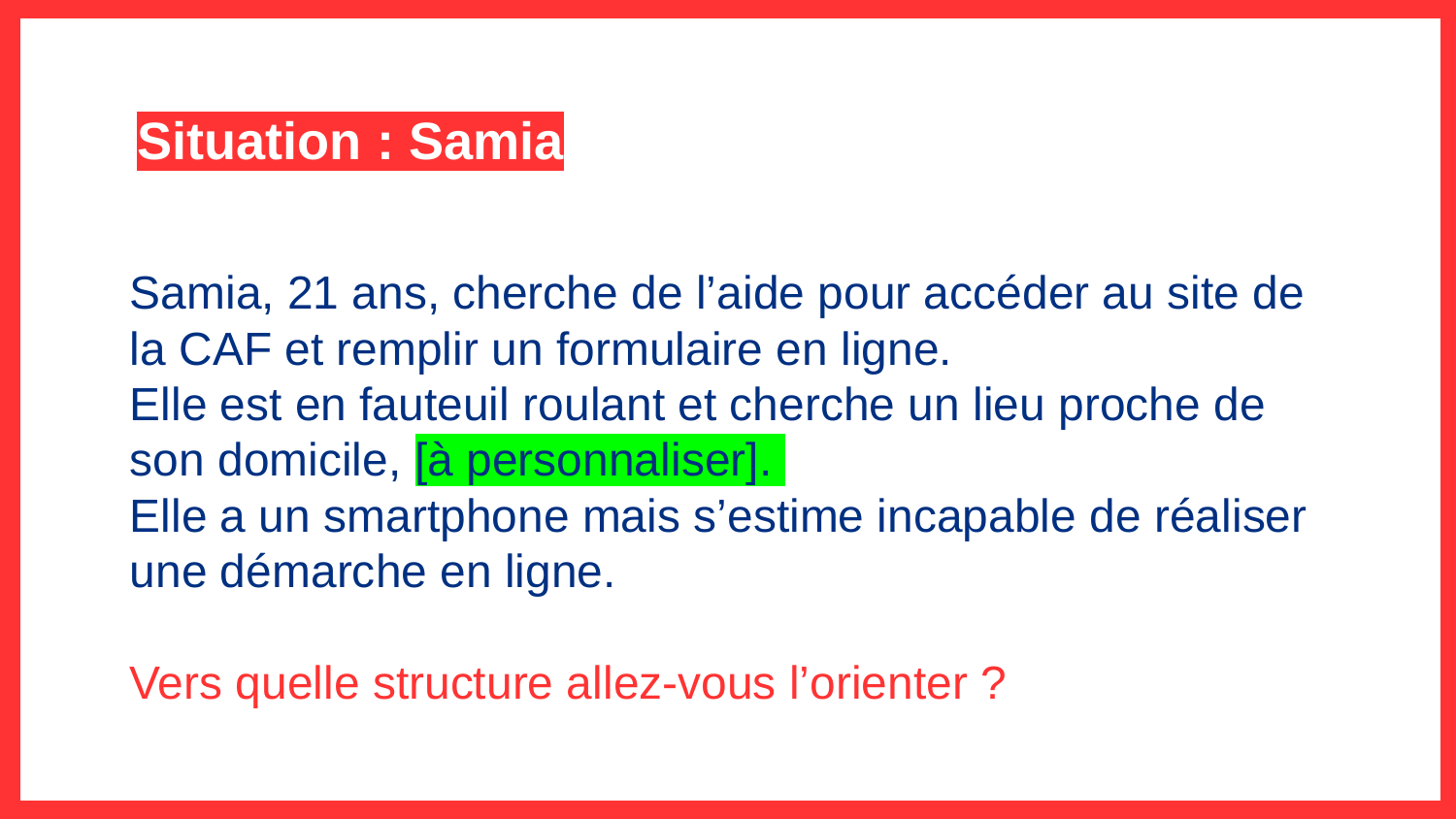

Situation : Samia
Samia, 21 ans, cherche de l’aide pour accéder au site de la CAF et remplir un formulaire en ligne.
Elle est en fauteuil roulant et cherche un lieu proche de son domicile, [à personnaliser].
Elle a un smartphone mais s’estime incapable de réaliser une démarche en ligne.

Vers quelle structure allez-vous l’orienter ?